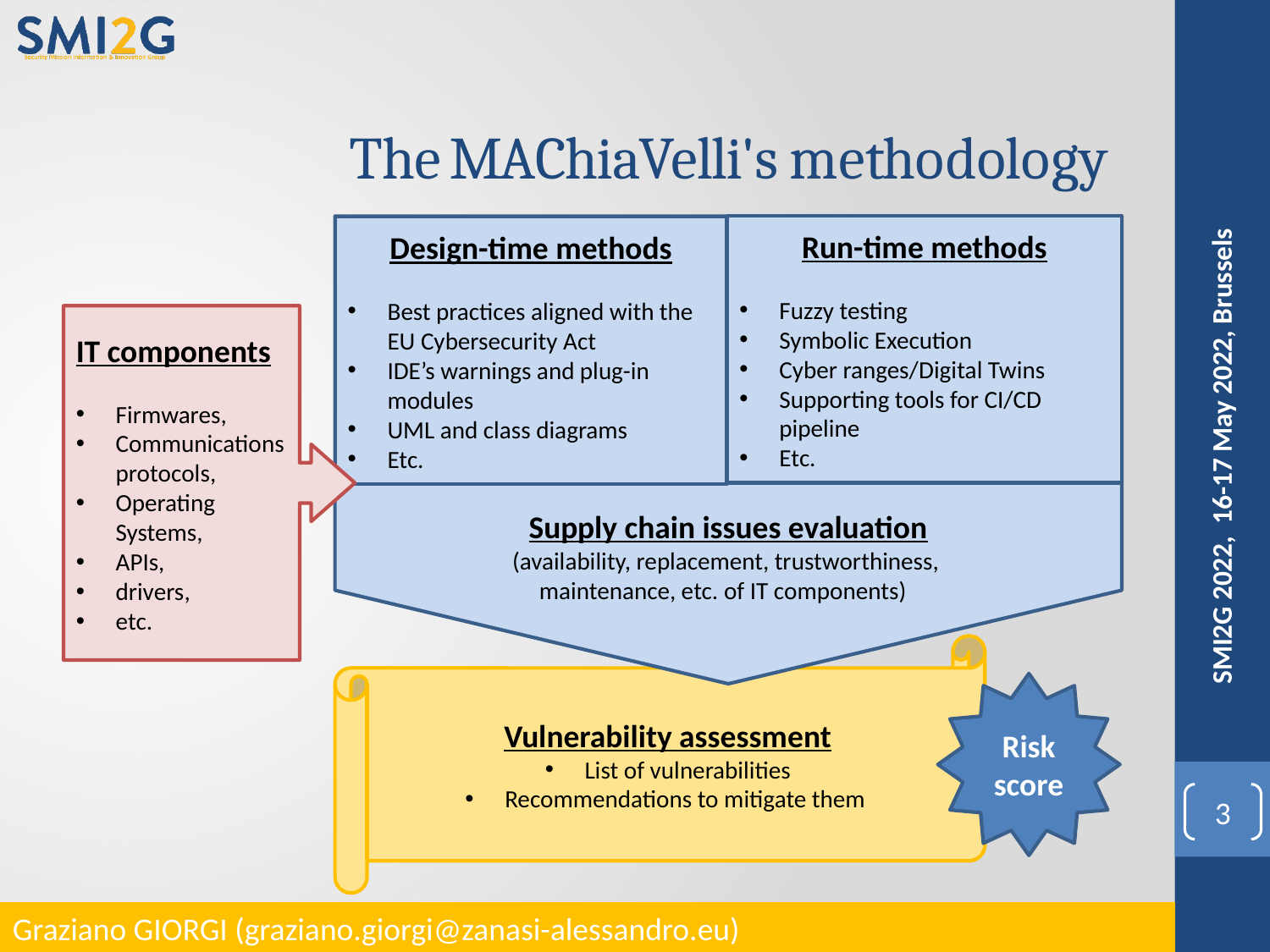

# The MAChiaVelli's methodology
Run-time methods

Fuzzy testing
Symbolic Execution
Cyber ranges/Digital Twins
Supporting tools for CI/CD pipeline
Etc.

Supply chain issues evaluation
(availability, replacement, trustworthiness,
maintenance, etc. of IT components)
Design-time methods

Best practices aligned with the EU Cybersecurity Act
IDE’s warnings and plug-in modules
UML and class diagrams
Etc.
IT components

Firmwares,
Communications protocols,
Operating Systems,
APIs,
drivers,
etc.
SMI2G 2022,  16-17 May 2022, Brussels
Vulnerability assessment
List of vulnerabilities
Recommendations to mitigate them
Risk
score
3
Graziano GIORGI (graziano.giorgi@zanasi-alessandro.eu)